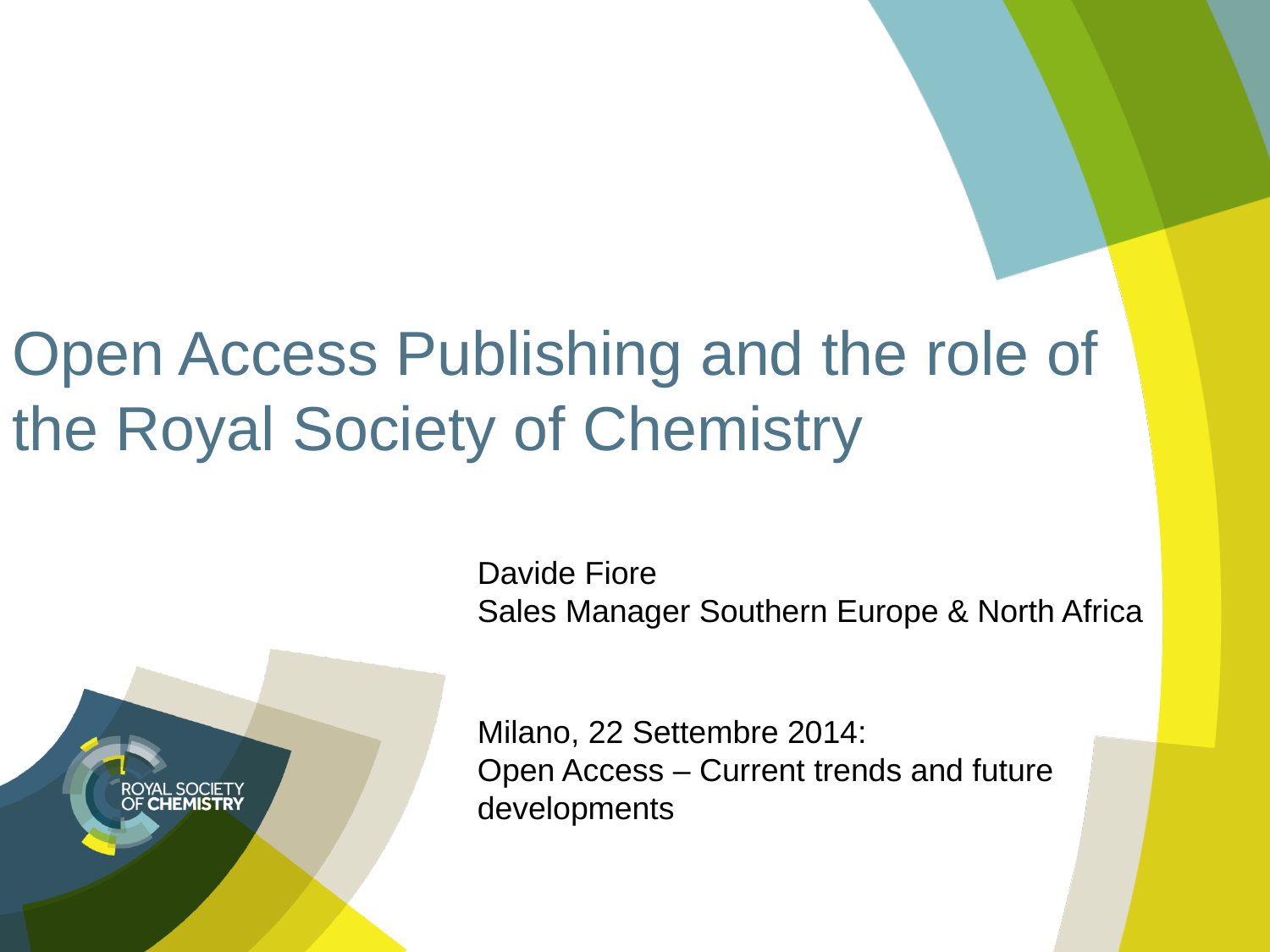

# Open Access Publishing and the role of the Royal Society of Chemistry
Davide Fiore
Sales Manager Southern Europe & North Africa
Milano, 22 Settembre 2014:
Open Access – Current trends and future developments